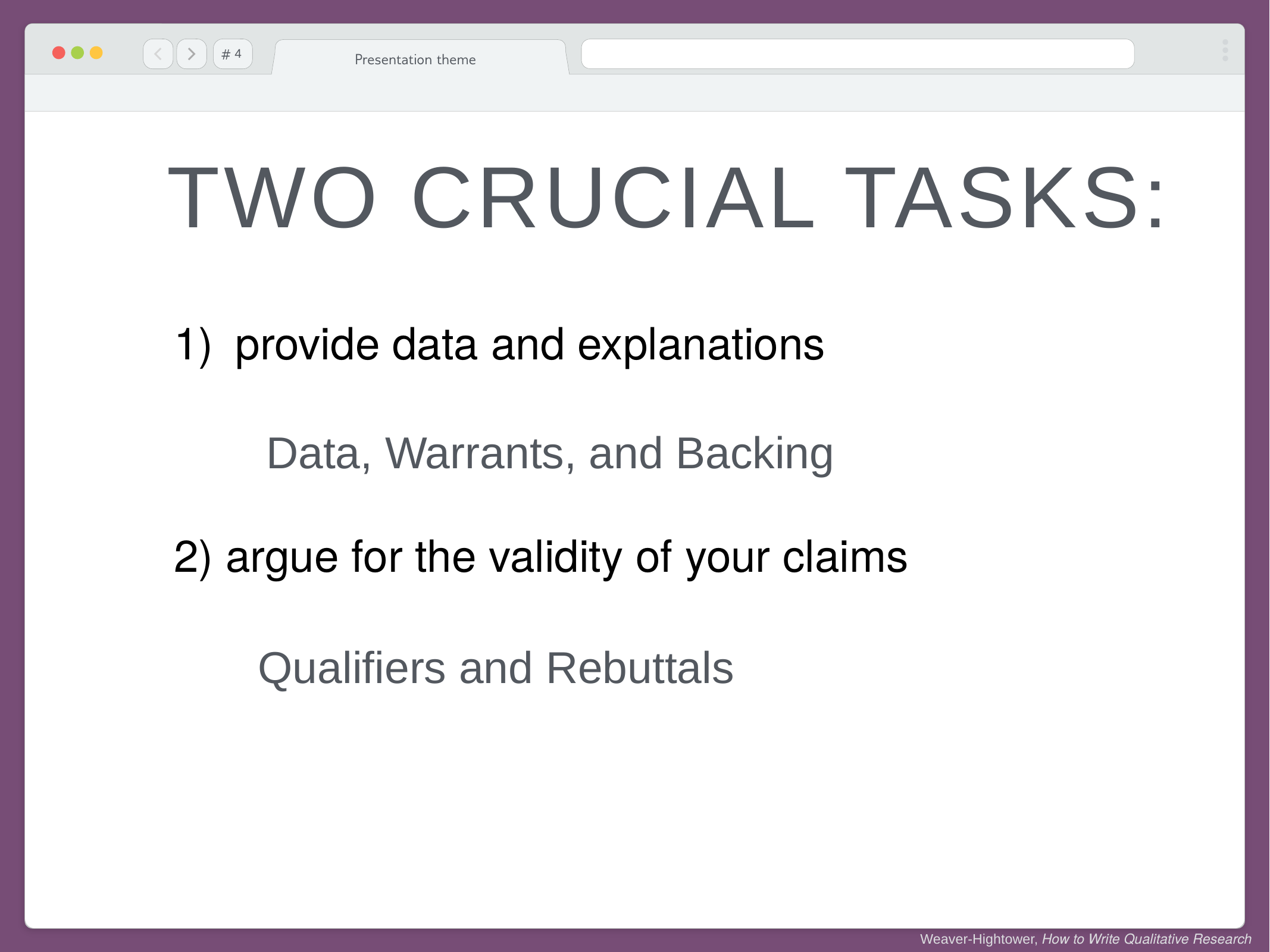

#
Presentation theme
4
Two crucial Tasks:
provide data and explanations

2) argue for the validity of your claims
Data, Warrants, and Backing
Qualifiers and Rebuttals